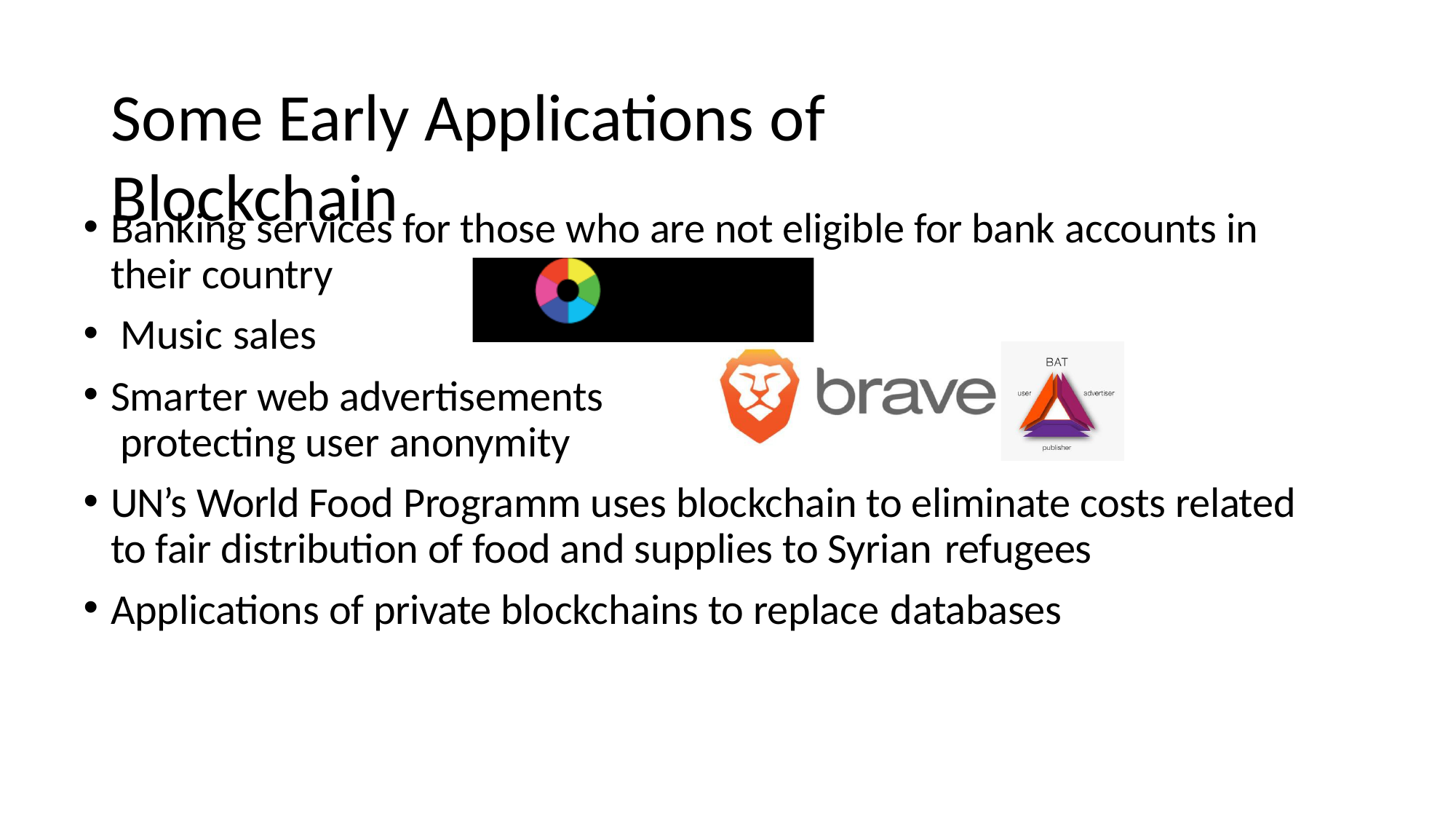

# Some Early Applications of Blockchain
Banking services for those who are not eligible for bank accounts in  their country
Music sales
Smarter web advertisements  protecting user anonymity
UN’s World Food Programm uses blockchain to eliminate costs related  to fair distribution of food and supplies to Syrian refugees
Applications of private blockchains to replace databases